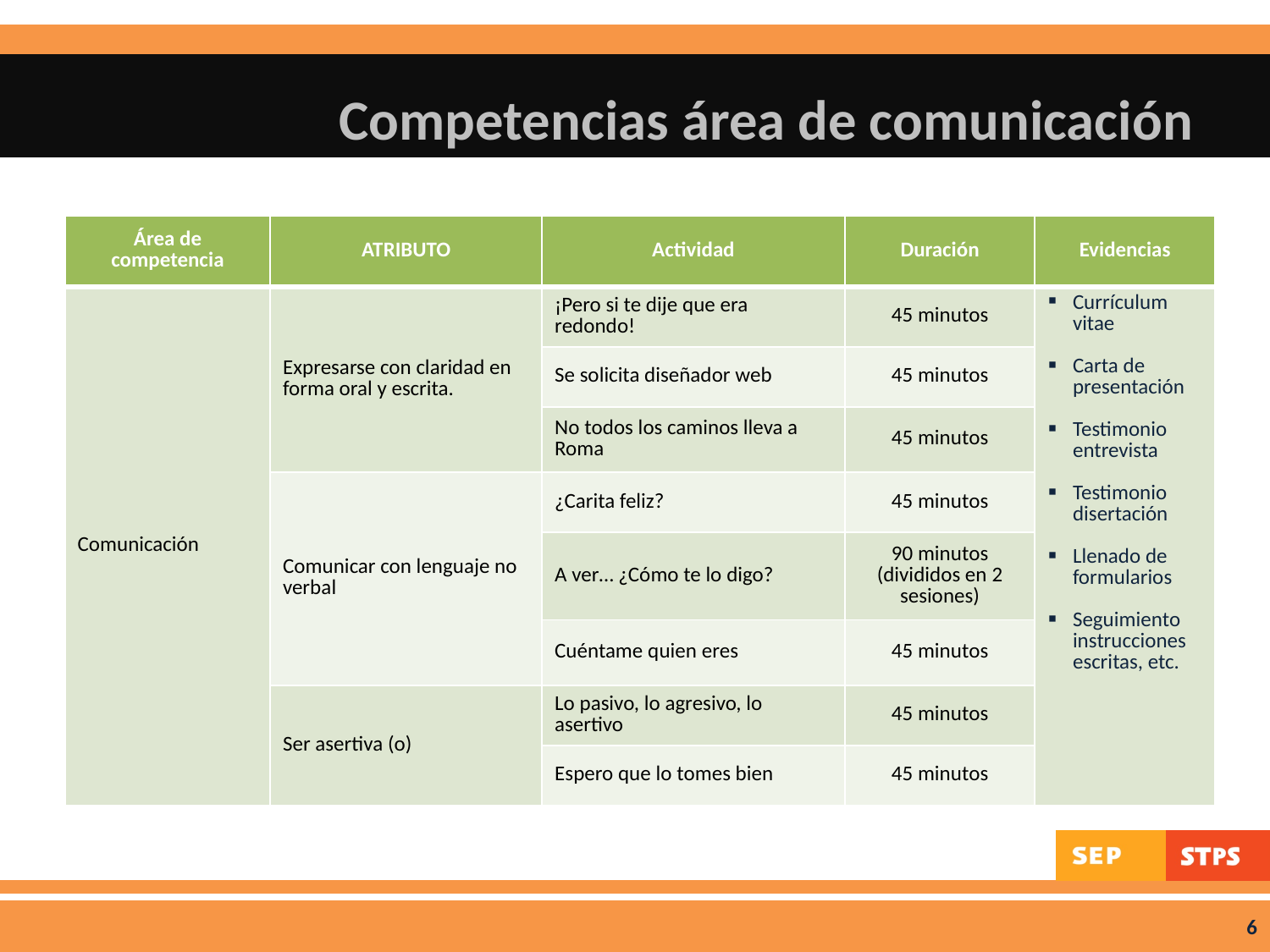

# Competencias área de comunicación
| Área de competencia | ATRIBUTO | Actividad | Duración | Evidencias |
| --- | --- | --- | --- | --- |
| Comunicación | Expresarse con claridad en forma oral y escrita. | ¡Pero si te dije que era redondo! | 45 minutos | Currículum vitae Carta de presentación Testimonio entrevista Testimonio disertación Llenado de formularios Seguimiento instrucciones escritas, etc. |
|  |  | Se solicita diseñador web | 45 minutos |  |
|  |  | No todos los caminos lleva a Roma | 45 minutos |  |
|  | Comunicar con lenguaje no verbal | ¿Carita feliz? | 45 minutos |  |
|  |  | A ver… ¿Cómo te lo digo? | 90 minutos (divididos en 2 sesiones) |  |
|  |  | Cuéntame quien eres | 45 minutos |  |
|  | Ser asertiva (o) | Lo pasivo, lo agresivo, lo asertivo | 45 minutos |  |
|  |  | Espero que lo tomes bien | 45 minutos |  |
6